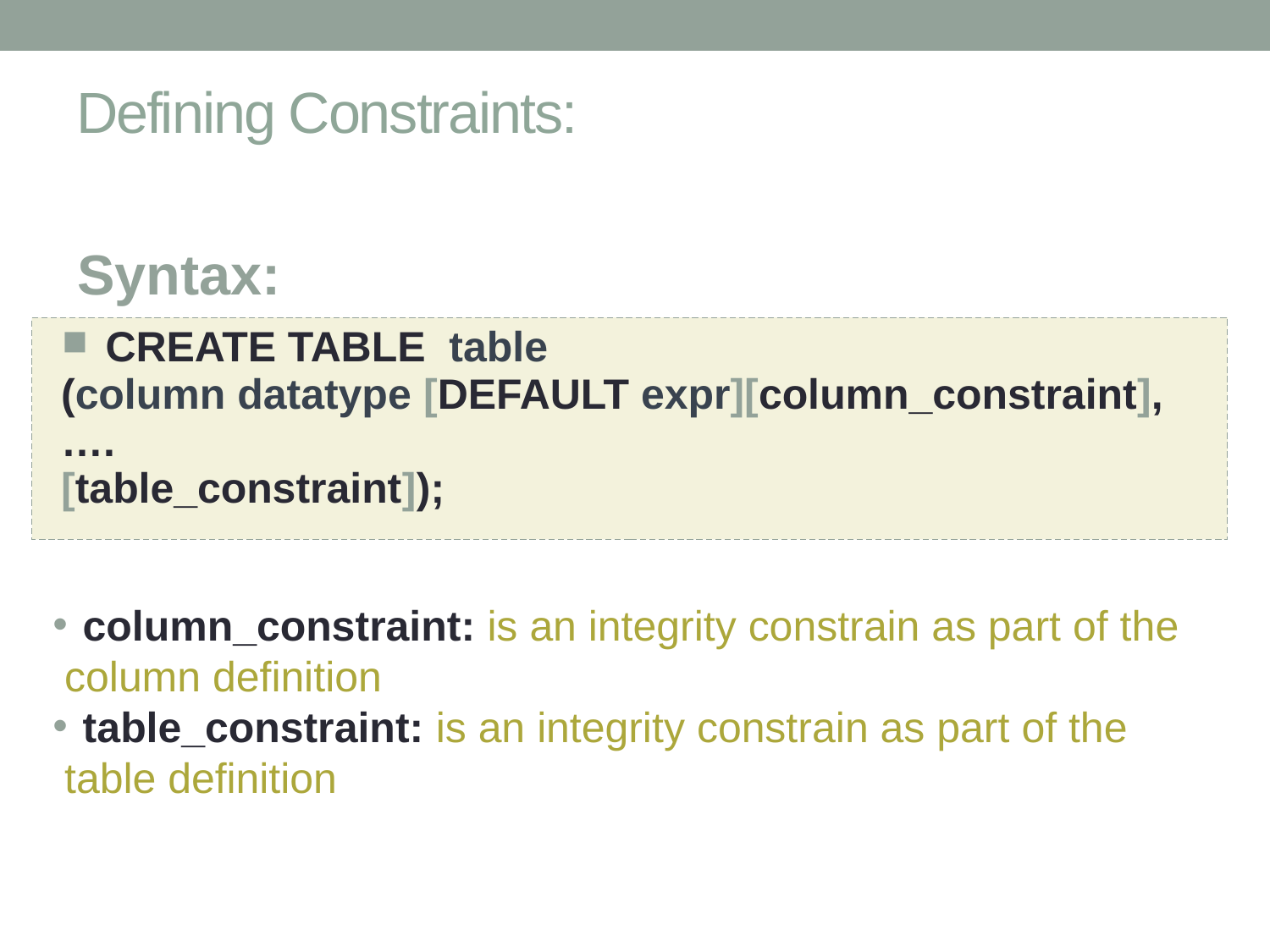

# Defining Constraints: During Table Creation
Syntax:
CREATE TABLE  table
(column datatype [DEFAULT expr][column_constraint],
….
[table_constraint]);

column_constraint: is an integrity constrain as part of the
 column definition
table_constraint: is an integrity constrain as part of the
 table definition